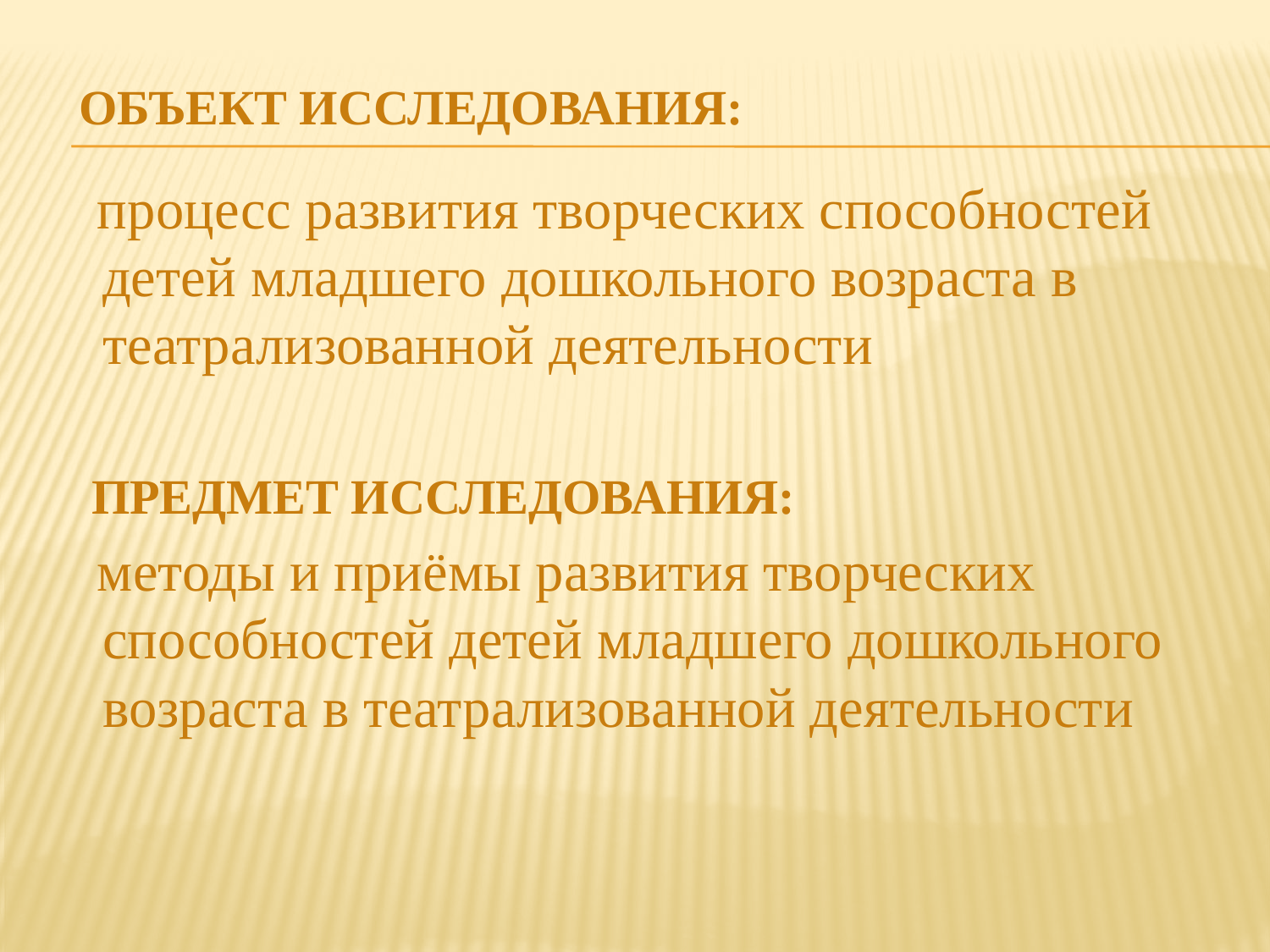

# Объект исследования:
   процесс развития творческих способностей детей младшего дошкольного возраста в театрализованной деятельности

   ПРЕДМЕТ ИССЛЕДОВАНИЯ:
   методы и приёмы развития творческих способностей детей младшего дошкольного возраста в театрализованной деятельности